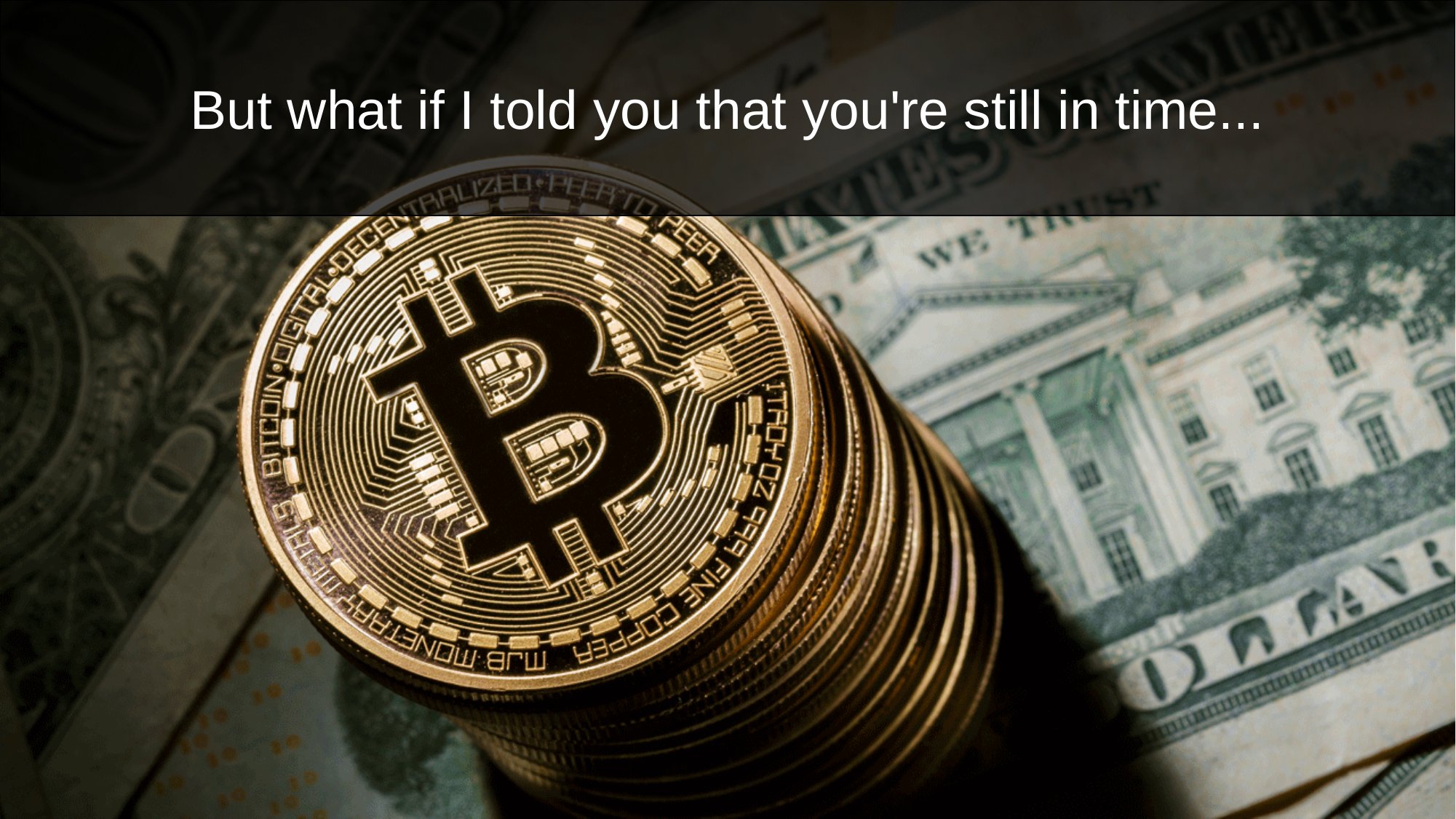

But what if I told you that you're still in time...